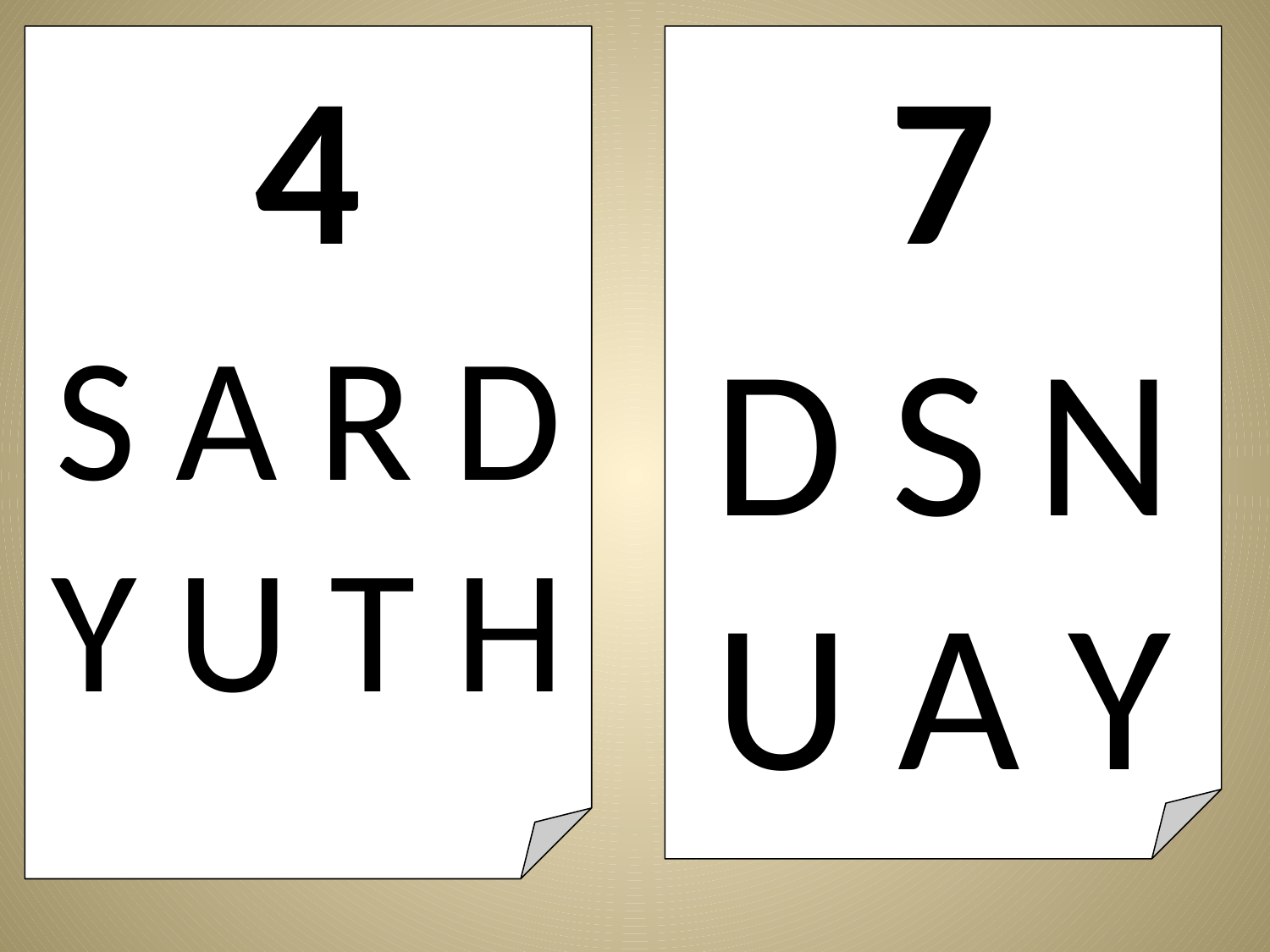

4
S A R D Y U T H
7
D S N U A Y